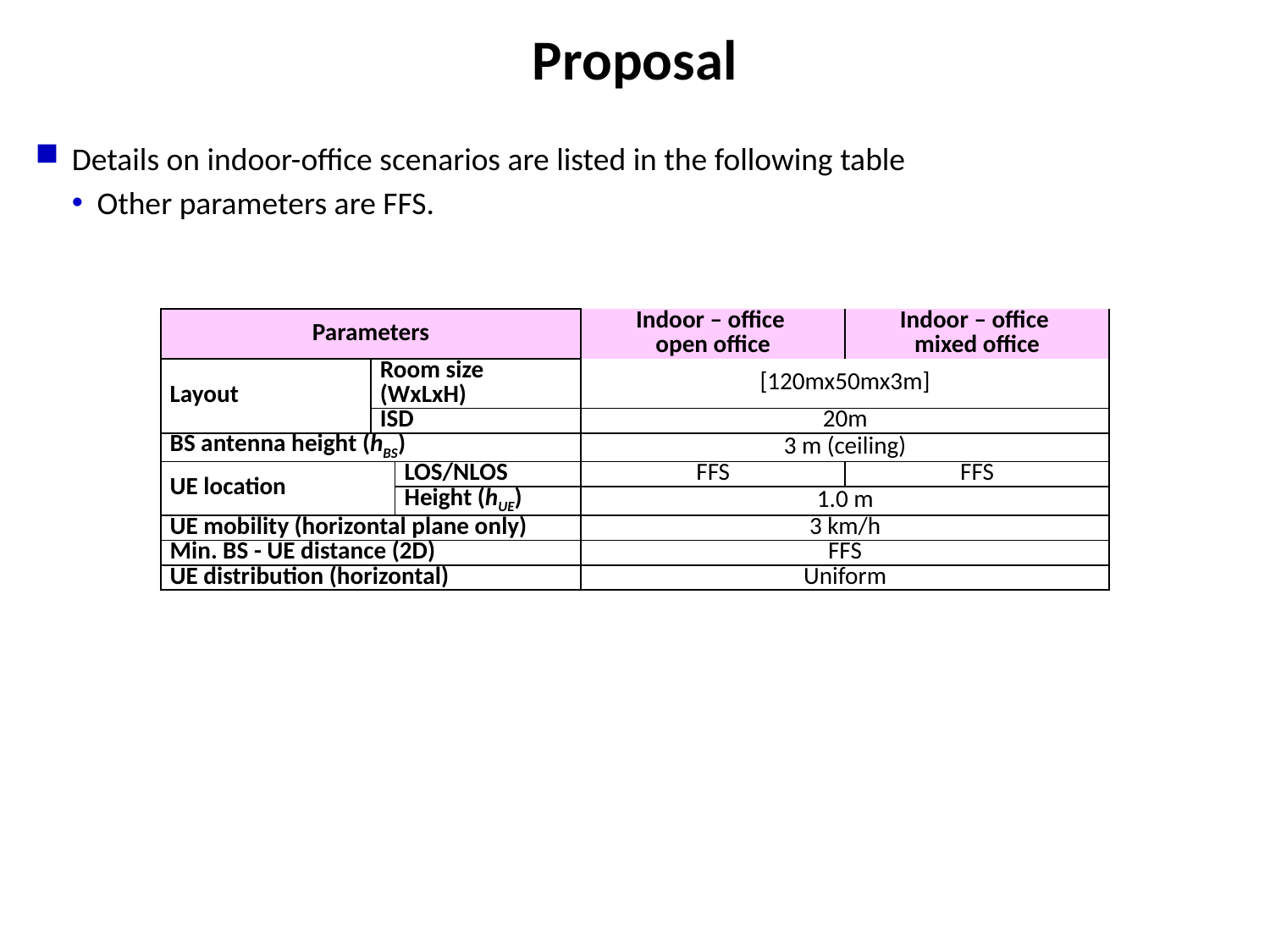

# Proposal
Details on indoor-office scenarios are listed in the following table
Other parameters are FFS.
| Parameters |  |  | Indoor – office open office | Indoor – office mixed office |
| --- | --- | --- | --- | --- |
| Layout | Room size (WxLxH) |  | [120mx50mx3m] |  |
|  | ISD |  | 20m |  |
| BS antenna height (hBS) |  |  | 3 m (ceiling) |  |
| UE location |  | LOS/NLOS | FFS | FFS |
|  |  | Height (hUE) | 1.0 m |  |
| UE mobility (horizontal plane only) |  |  | 3 km/h |  |
| Min. BS - UE distance (2D) |  |  | FFS |  |
| UE distribution (horizontal) |  |  | Uniform |  |